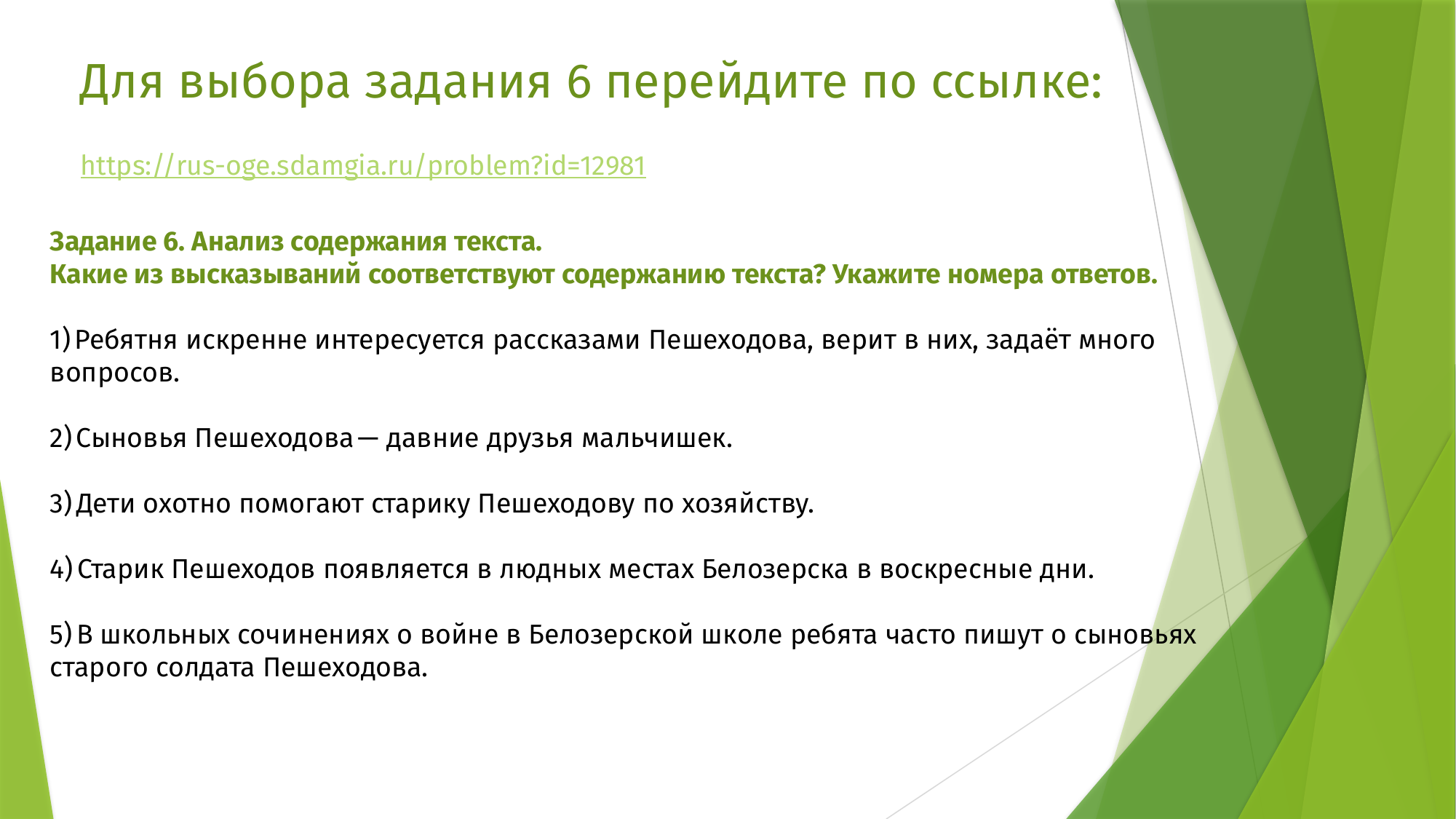

# Для выбора задания 6 перейдите по ссылке:
https://rus-oge.sdamgia.ru/problem?id=12981

Задание 6. Анализ содержания текста.
Какие из высказываний соответствуют содержанию текста? Укажите номера ответов.

1) Ребятня искренне интересуется рассказами Пешеходова, верит в них, задаёт много вопросов.

2) Сыновья Пешеходова — давние друзья мальчишек.

3) Дети охотно помогают старику Пешеходову по хозяйству.

4) Старик Пешеходов появляется в людных местах Белозерска в воскресные дни.

5) В школьных сочинениях о войне в Белозерской школе ребята часто пишут о сыновьях старого солдата Пешеходова.